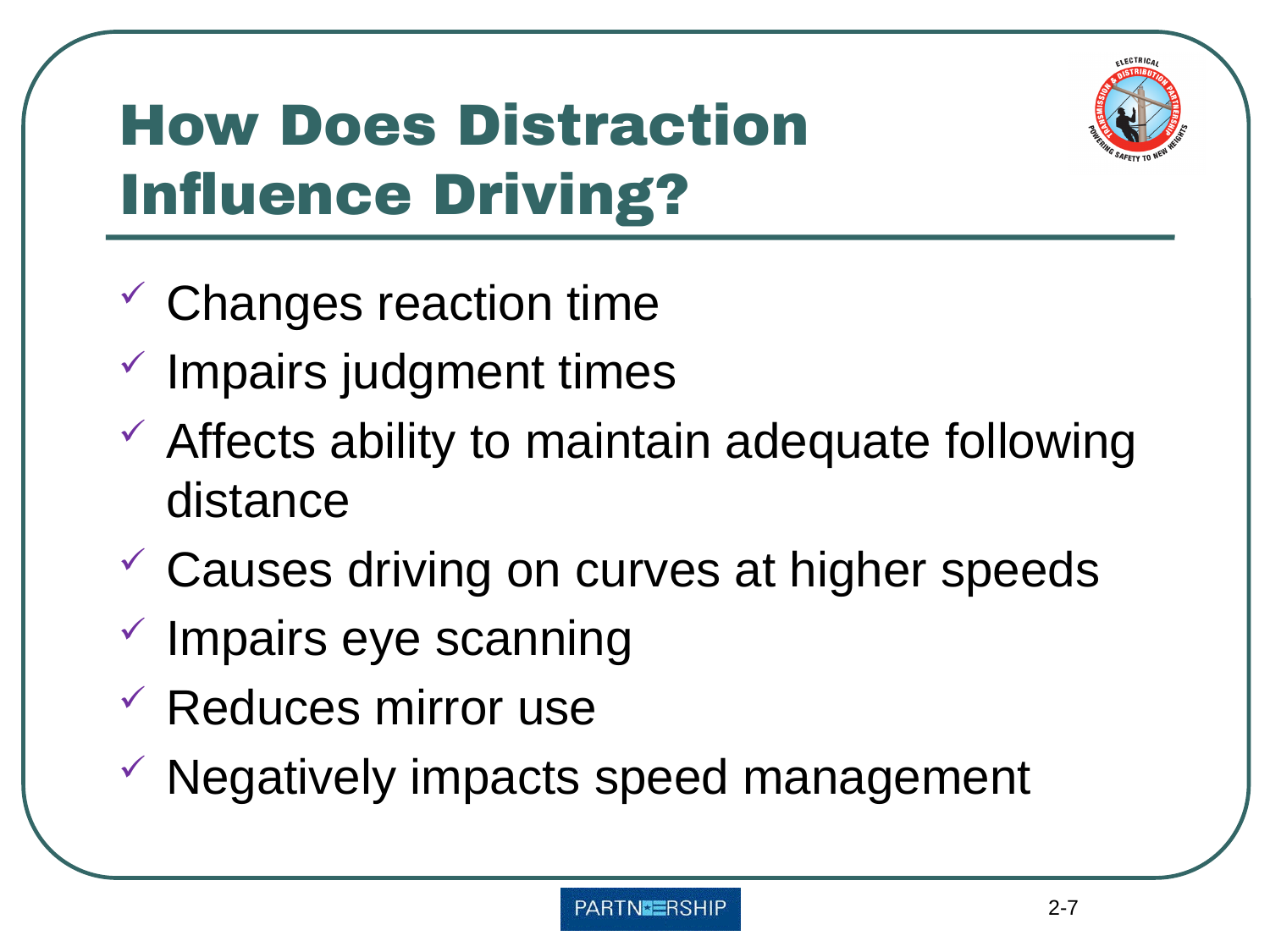

# How Does Distraction Influence Driving?
Changes reaction time
Impairs judgment times
Affects ability to maintain adequate following distance
Causes driving on curves at higher speeds
Impairs eye scanning
Reduces mirror use
Negatively impacts speed management
2-7